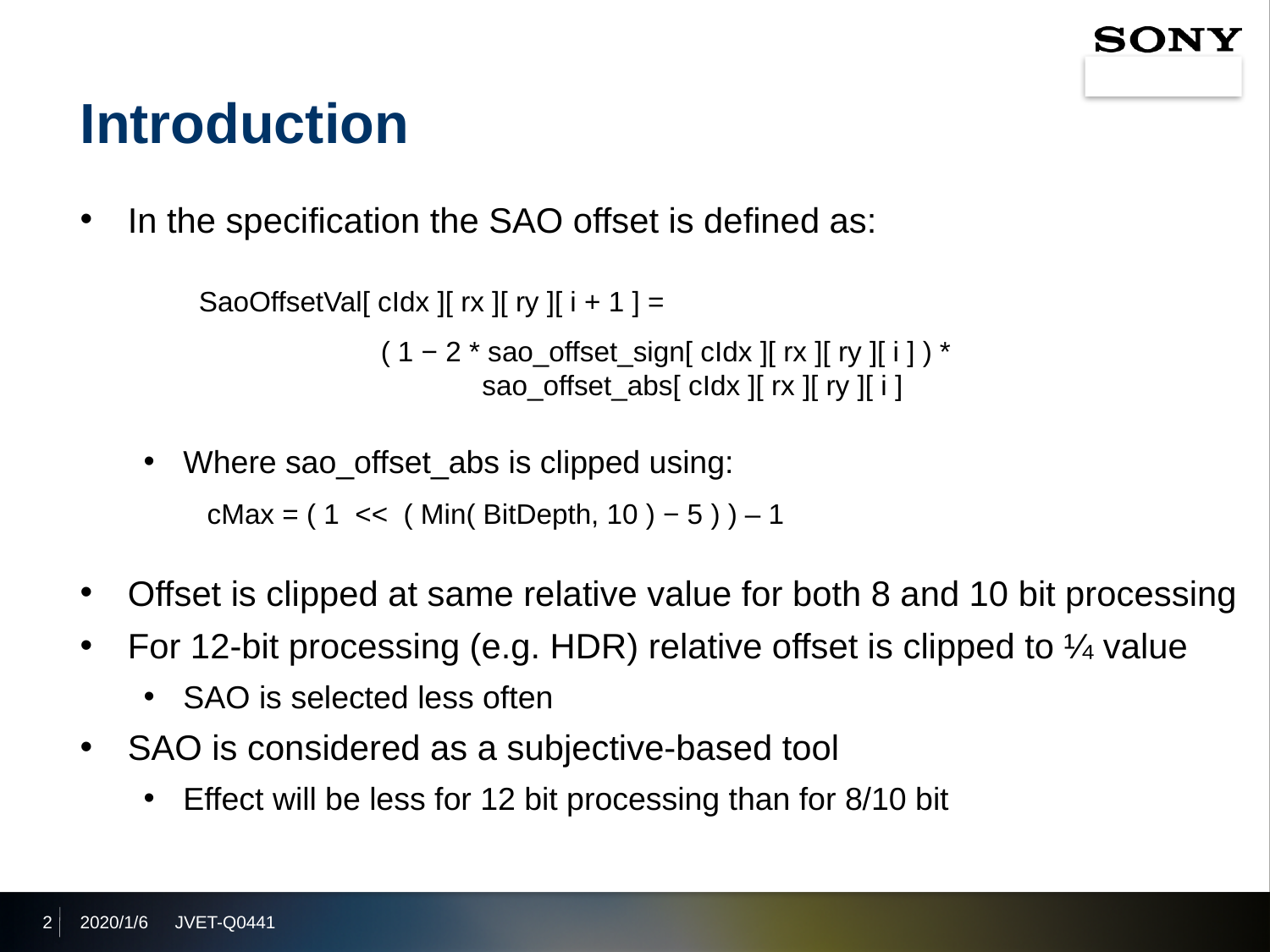

# Introduction

In the specification the SAO offset is defined as:

SaoOffsetVal[ cIdx ][ rx ][ ry ][ i + 1 ] =
	       ( 1 − 2 * sao_offset_sign[ cIdx ][ rx ][ ry ][ i ] ) *
	                    sao_offset_abs[ cIdx ][ rx ][ ry ][ i ]

Where sao_offset_abs is clipped using:
cMax = ( 1  <<  ( Min( BitDepth, 10 ) − 5 ) ) – 1

Offset is clipped at same relative value for both 8 and 10 bit processing
For 12-bit processing (e.g. HDR) relative offset is clipped to ¼ value
SAO is selected less often
SAO is considered as a subjective-based tool
Effect will be less for 12 bit processing than for 8/10 bit
2
2020/1/6
JVET-Q0441